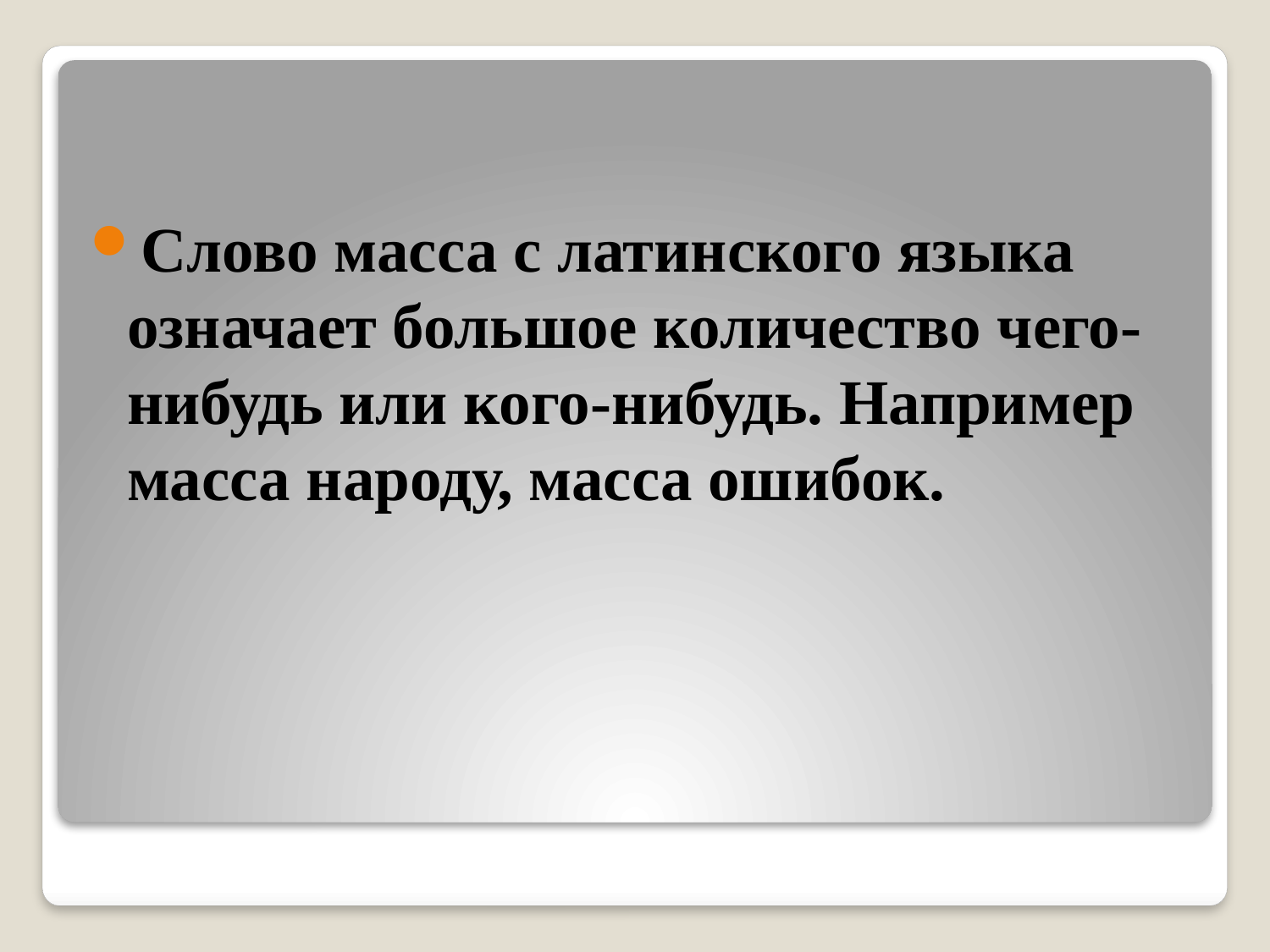

Слово масса с латинского языка означает большое количество чего-нибудь или кого-нибудь. Например масса народу, масса ошибок.
#